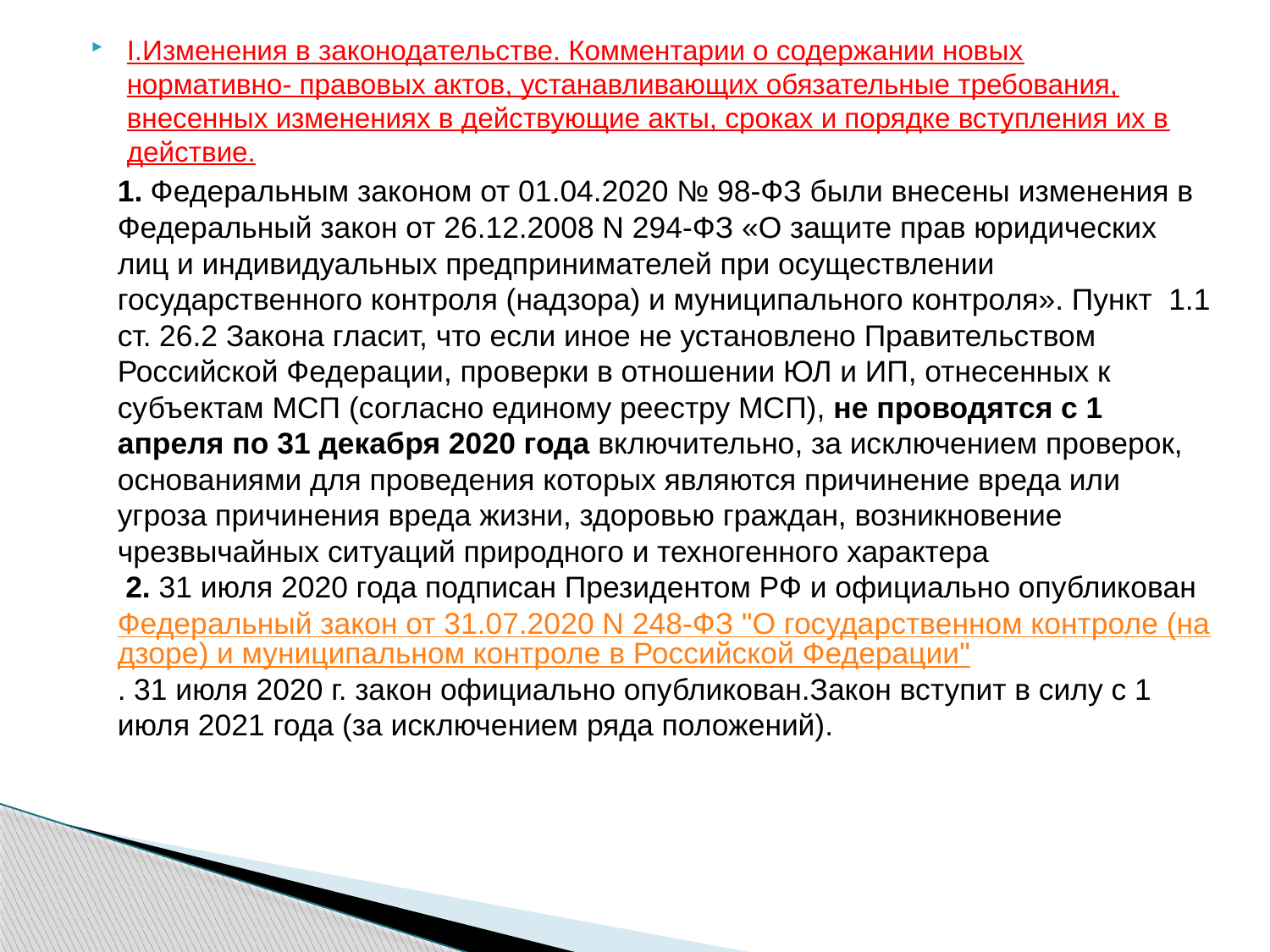

I.Изменения в законодательстве. Комментарии о содержании новых нормативно- правовых актов, устанавливающих обязательные требования, внесенных изменениях в действующие акты, сроках и порядке вступления их в действие.
1. Федеральным законом от 01.04.2020 № 98-ФЗ были внесены изменения в Федеральный закон от 26.12.2008 N 294-ФЗ «О защите прав юридических лиц и индивидуальных предпринимателей при осуществлении государственного контроля (надзора) и муниципального контроля». Пункт  1.1 ст. 26.2 Закона гласит, что если иное не установлено Правительством Российской Федерации, проверки в отношении ЮЛ и ИП, отнесенных к субъектам МСП (согласно единому реестру МСП), не проводятся с 1 апреля по 31 декабря 2020 года включительно, за исключением проверок, основаниями для проведения которых являются причинение вреда или угроза причинения вреда жизни, здоровью граждан, возникновение чрезвычайных ситуаций природного и техногенного характера
 2. 31 июля 2020 года подписан Президентом РФ и официально опубликован Федеральный закон от 31.07.2020 N 248-ФЗ "О государственном контроле (надзоре) и муниципальном контроле в Российской Федерации". 31 июля 2020 г. закон официально опубликован.Закон вступит в силу с 1 июля 2021 года (за исключением ряда положений).